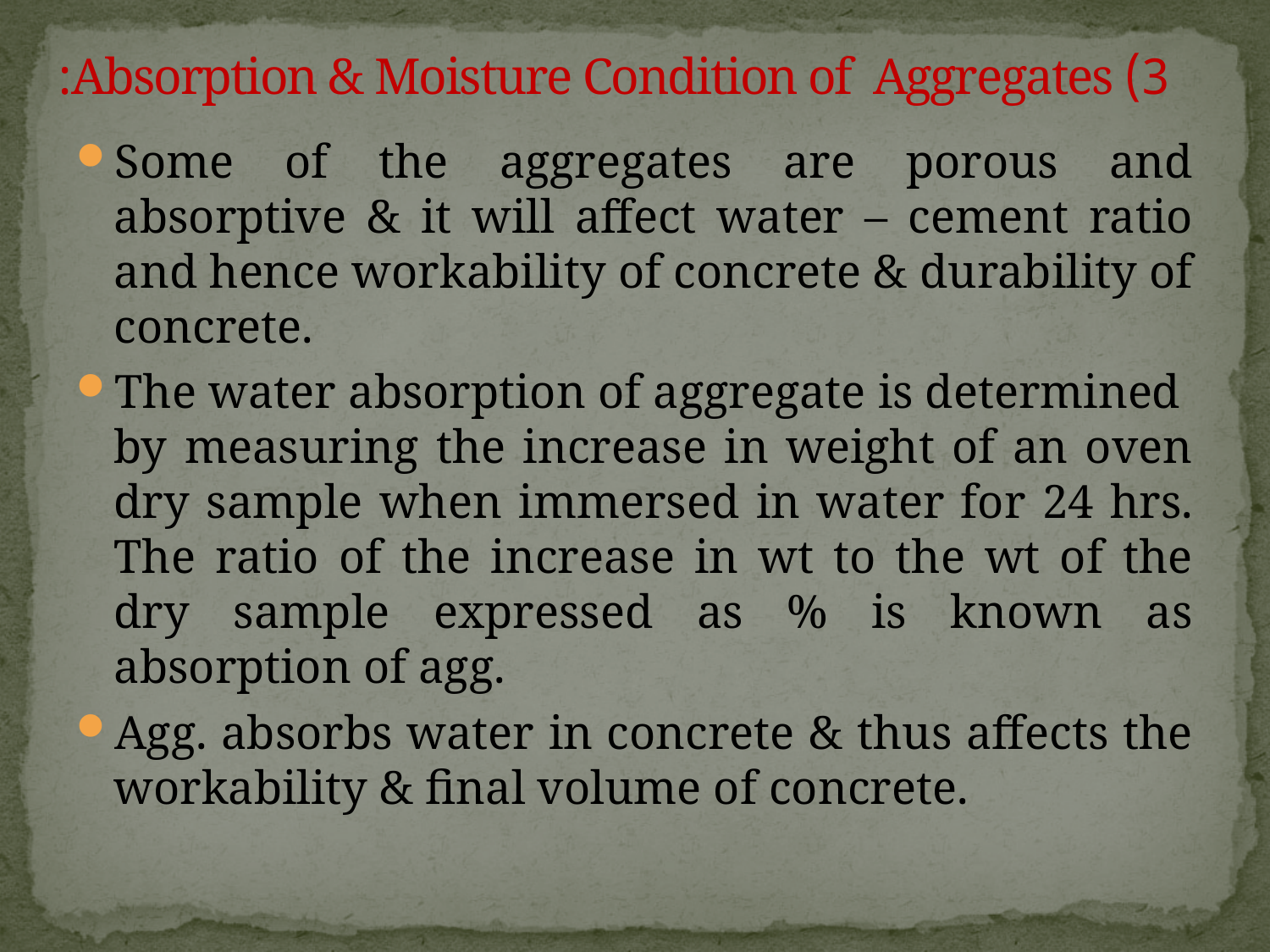

# 3) Absorption & Moisture Condition of  Aggregates:
Some of the aggregates are porous and absorptive & it will affect water – cement ratio and hence workability of concrete & durability of concrete.
The water absorption of aggregate is determined  by measuring the increase in weight of an oven dry sample when immersed in water for 24 hrs. The ratio of the increase in wt to the wt of the dry sample expressed as % is known as absorption of agg.
Agg. absorbs water in concrete & thus affects the workability & final volume of concrete.